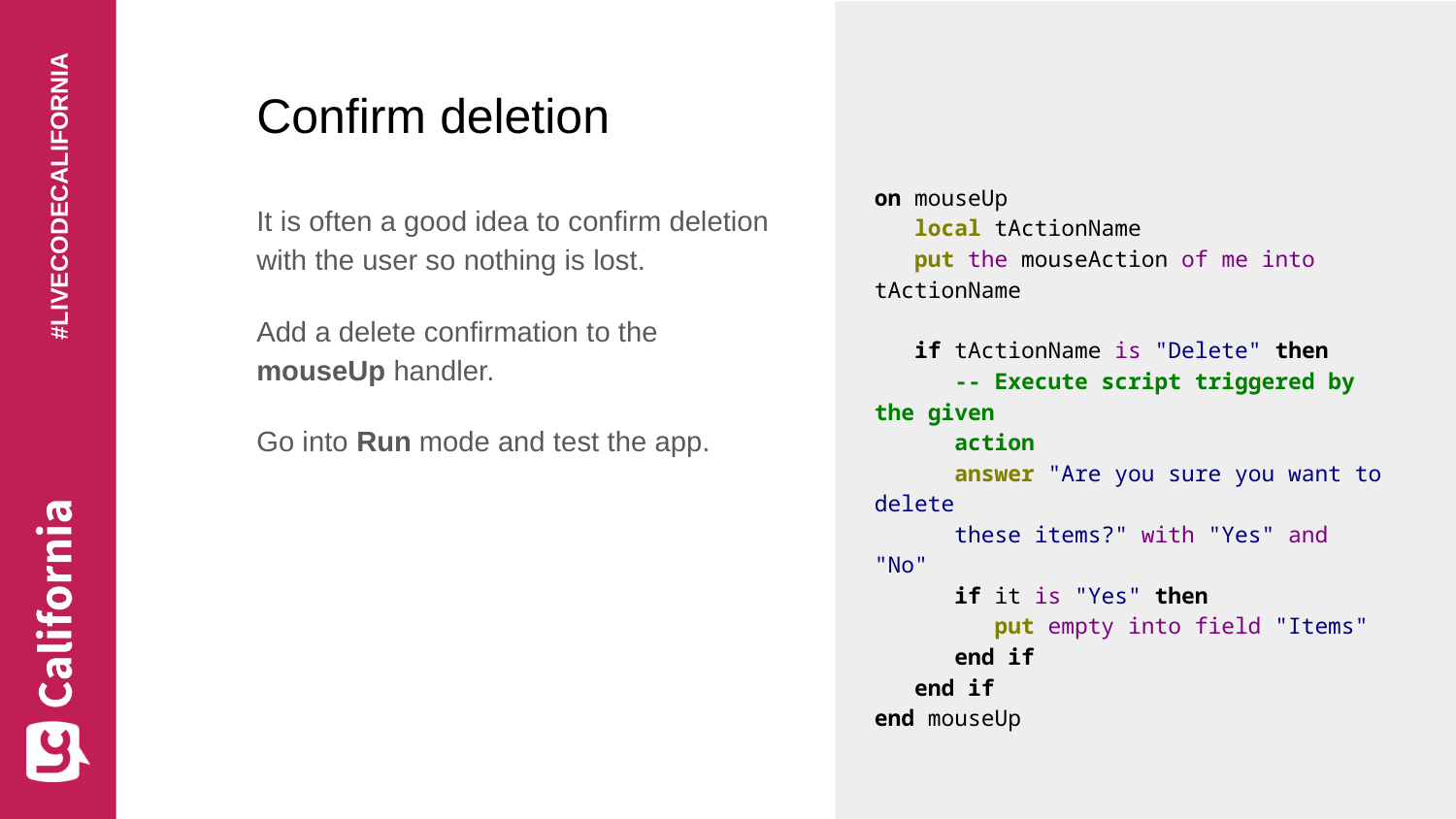

# Confirm deletion
It is often a good idea to confirm deletion with the user so nothing is lost.
Add a delete confirmation to the mouseUp handler.
Go into Run mode and test the app.
on mouseUp
   local tActionName
   put the mouseAction of me into tActionName

   if tActionName is "Delete" then
      -- Execute script triggered by the given
      action
      answer "Are you sure you want to delete
      these items?" with "Yes" and "No"
      if it is "Yes" then
         put empty into field "Items"
      end if
   end if
end mouseUp